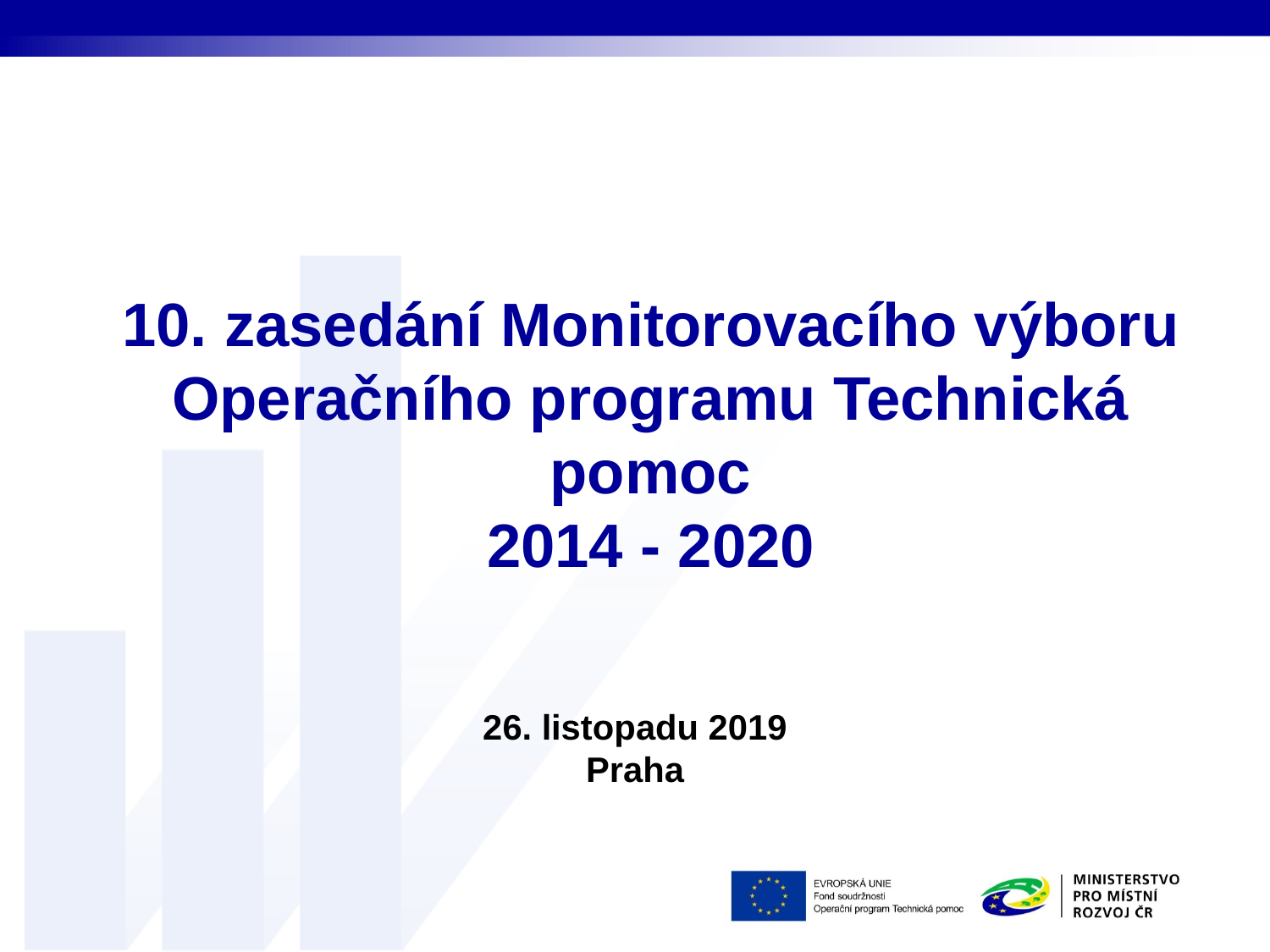

# 10. zasedání Monitorovacího výboru Operačního programu Technická pomoc 2014 - 2020
26. listopadu 2019
Praha